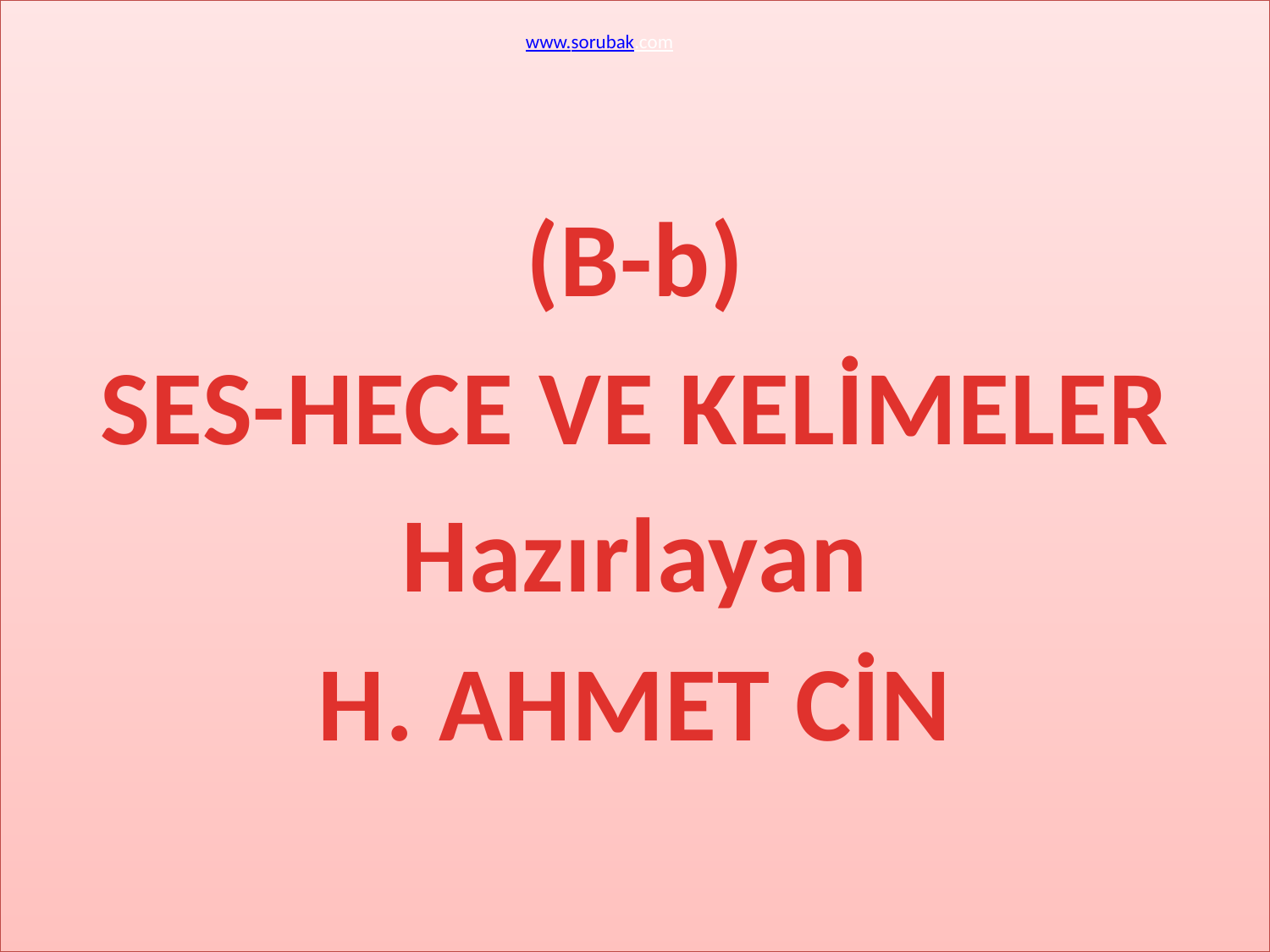

(B-b)
SES-HECE VE KELİMELER
Hazırlayan
H. AHMET CİN
www.sorubak.com